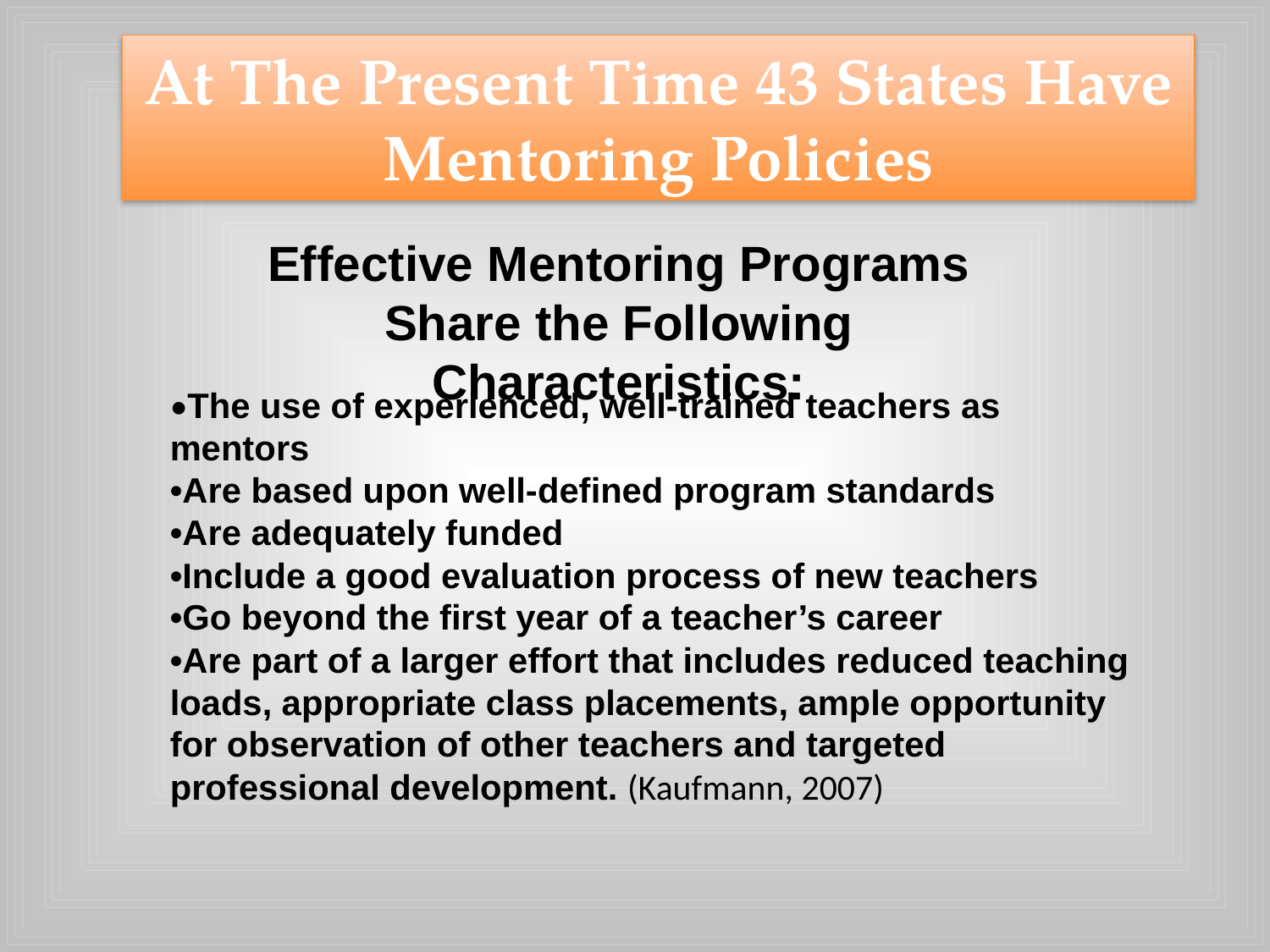

At The Present Time 43 States Have Mentoring Policies
Effective Mentoring Programs Share the Following Characteristics:
•The use of experienced, well-trained teachers as mentors
•Are based upon well-defined program standards
•Are adequately funded
•Include a good evaluation process of new teachers
•Go beyond the first year of a teacher’s career
•Are part of a larger effort that includes reduced teaching loads, appropriate class placements, ample opportunity for observation of other teachers and targeted professional development. (Kaufmann, 2007)